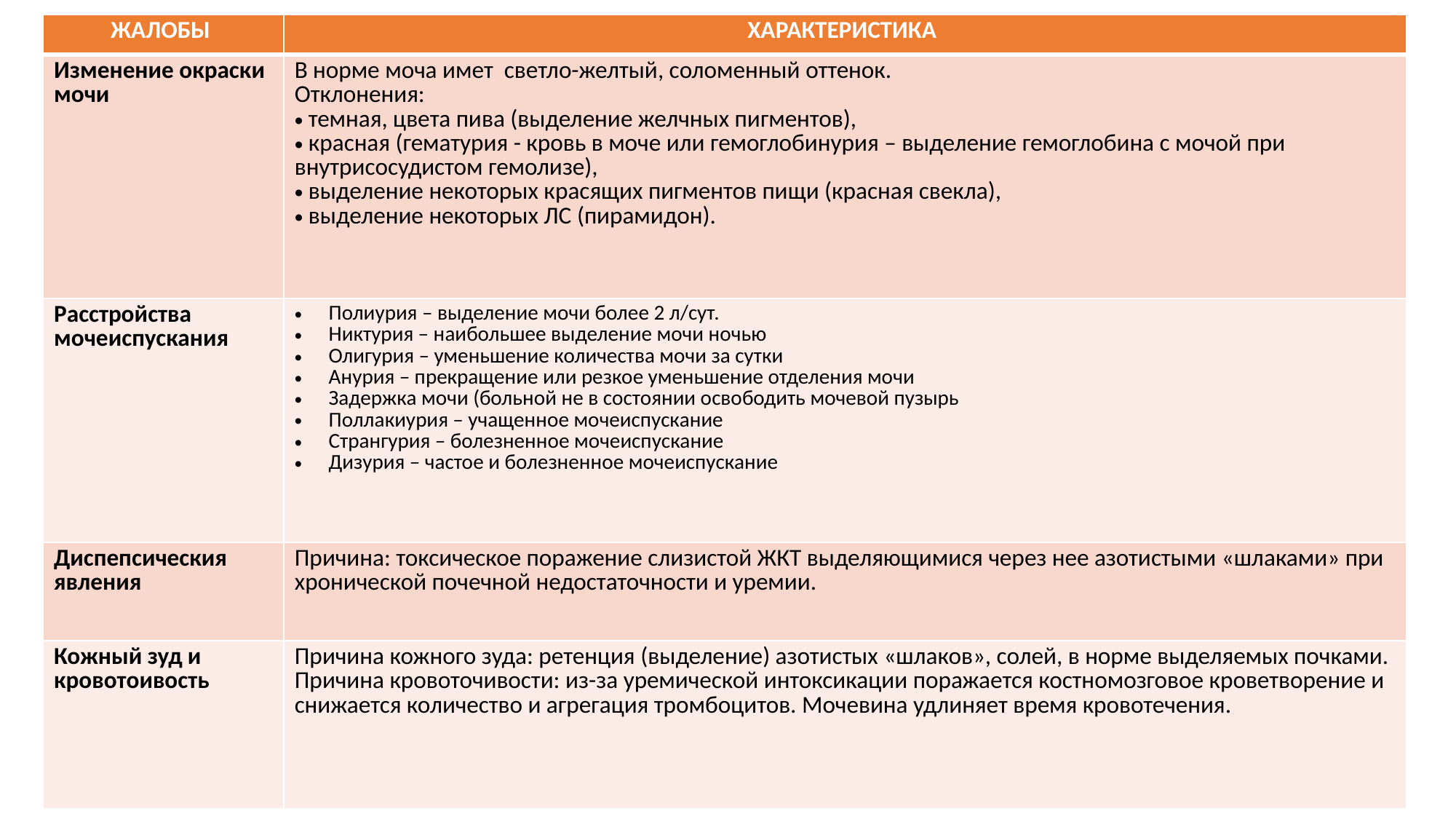

| ЖАЛОБЫ | ХАРАКТЕРИСТИКА |
| --- | --- |
| Изменение окраски мочи | В норме моча имет светло-желтый, соломенный оттенок. Отклонения: темная, цвета пива (выделение желчных пигментов), красная (гематурия - кровь в моче или гемоглобинурия – выделение гемоглобина с мочой при внутрисосудистом гемолизе), выделение некоторых красящих пигментов пищи (красная свекла), выделение некоторых ЛС (пирамидон). |
| Расстройства мочеиспускания | Полиурия – выделение мочи более 2 л/сут. Никтурия – наибольшее выделение мочи ночью Олигурия – уменьшение количества мочи за сутки Анурия – прекращение или резкое уменьшение отделения мочи Задержка мочи (больной не в состоянии освободить мочевой пузырь Поллакиурия – учащенное мочеиспускание Странгурия – болезненное мочеиспускание Дизурия – частое и болезненное мочеиспускание |
| Диспепсическия явления | Причина: токсическое поражение слизистой ЖКТ выделяющимися через нее азотистыми «шлаками» при хронической почечной недостаточности и уремии. |
| Кожный зуд и кровотоивость | Причина кожного зуда: ретенция (выделение) азотистых «шлаков», солей, в норме выделяемых почками. Причина кровоточивости: из-за уремической интоксикации поражается костномозговое кроветворение и снижается количество и агрегация тромбоцитов. Мочевина удлиняет время кровотечения. |